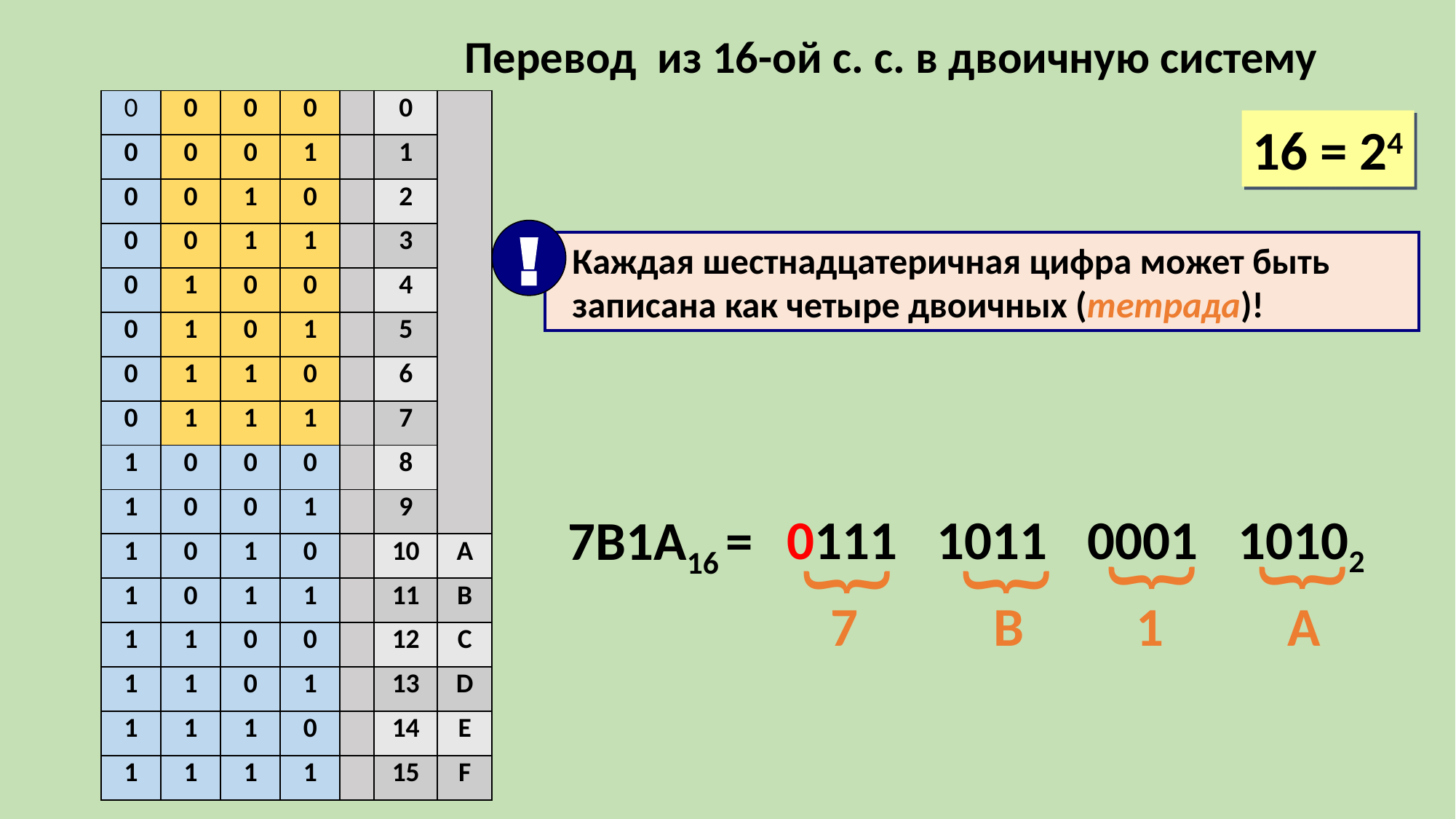

Перевод  из 16-ой с. с. в двоичную систему
| 0 | 0 | 0 | 0 |  | 0 |  |
| --- | --- | --- | --- | --- | --- | --- |
| 0 | 0 | 0 | 1 |  | 1 |  |
| 0 | 0 | 1 | 0 |  | 2 |  |
| 0 | 0 | 1 | 1 |  | 3 |  |
| 0 | 1 | 0 | 0 |  | 4 |  |
| 0 | 1 | 0 | 1 |  | 5 |  |
| 0 | 1 | 1 | 0 |  | 6 |  |
| 0 | 1 | 1 | 1 |  | 7 |  |
| 1 | 0 | 0 | 0 |  | 8 |  |
| 1 | 0 | 0 | 1 |  | 9 |  |
| 1 | 0 | 1 | 0 |  | 10 | A |
| 1 | 0 | 1 | 1 |  | 11 | B |
| 1 | 1 | 0 | 0 |  | 12 | C |
| 1 | 1 | 0 | 1 |  | 13 | D |
| 1 | 1 | 1 | 0 |  | 14 | E |
| 1 | 1 | 1 | 1 |  | 15 | F |
16 = 24
!
  Каждая шестнадцатеричная цифра может быть
  записана как четыре двоичных (тетрада)!
7B1A16 =
 0111
 1011
 0001
 10102
{
{
{
{
7           B         1          A